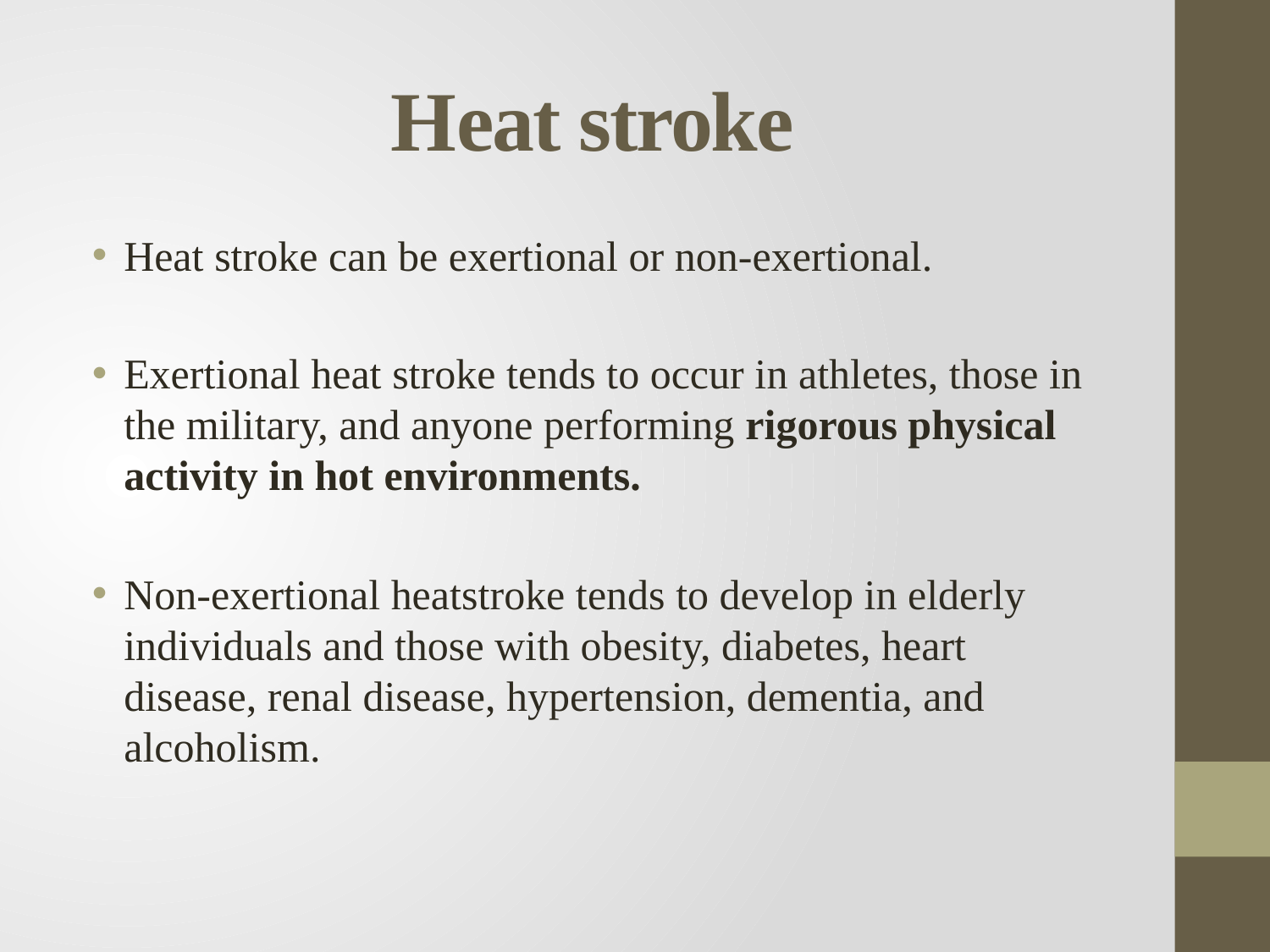

# Heat stroke
Heat stroke can be exertional or non-exertional.

Exertional heat stroke tends to occur in athletes, those in the military, and anyone performing rigorous physical activity in hot environments.

Non-exertional heatstroke tends to develop in elderly individuals and those with obesity, diabetes, heart disease, renal disease, hypertension, dementia, and alcoholism.